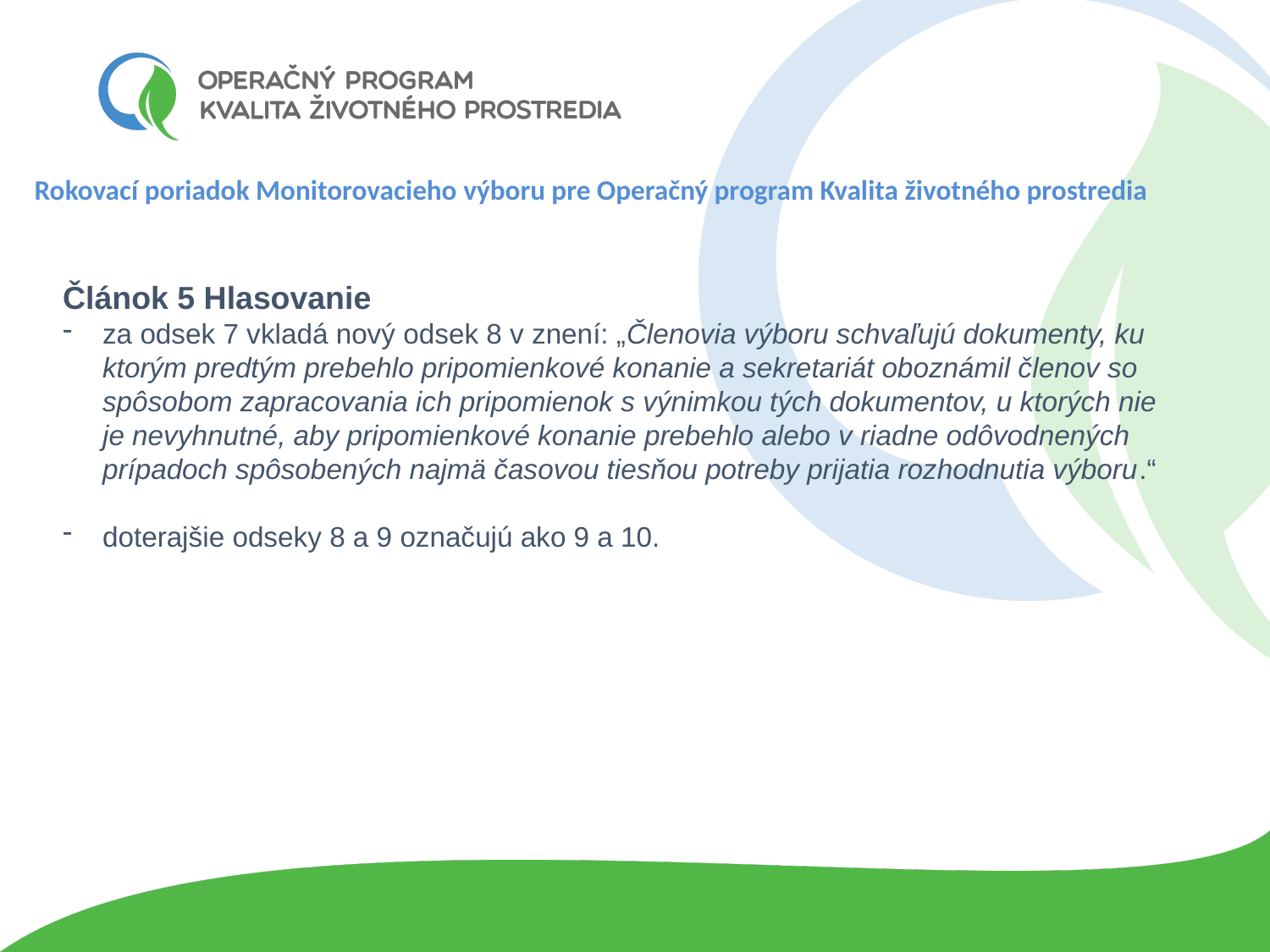

Rokovací poriadok Monitorovacieho výboru pre Operačný program Kvalita životného prostredia

Článok 5 Hlasovanie
za odsek 7 vkladá nový odsek 8 v znení: „Členovia výboru schvaľujú dokumenty, ku ktorým predtým prebehlo pripomienkové konanie a sekretariát oboznámil členov so spôsobom zapracovania ich pripomienok s výnimkou tých dokumentov, u ktorých nie je nevyhnutné, aby pripomienkové konanie prebehlo alebo v riadne odôvodnených prípadoch spôsobených najmä časovou tiesňou potreby prijatia rozhodnutia výboru.“

doterajšie odseky 8 a 9 označujú ako 9 a 10.